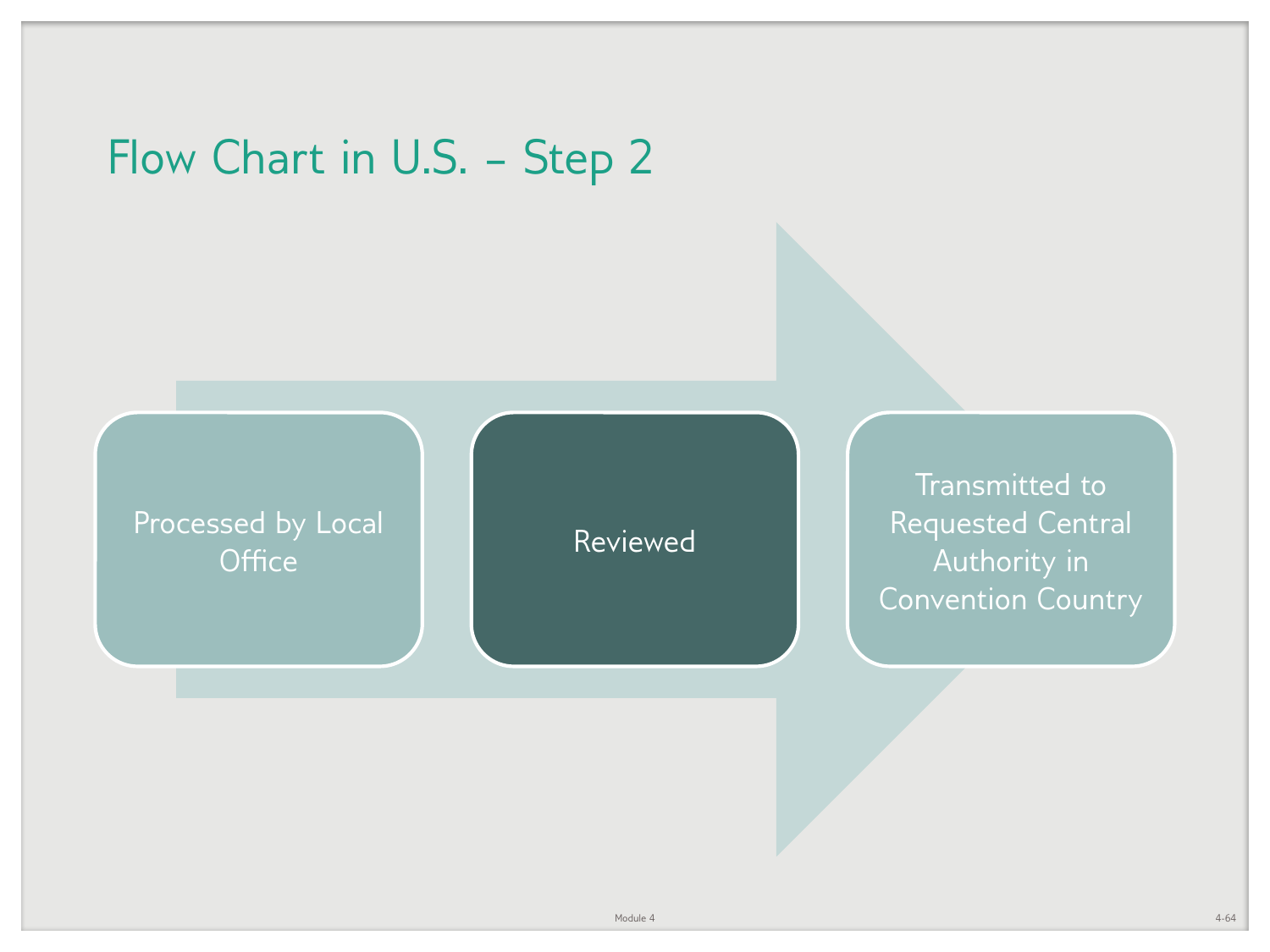

# Flow Chart in U.S. – Step 2
Processed by Local Office
Reviewed
Transmitted to Requested Central Authority in Convention Country
Module 4
4-64